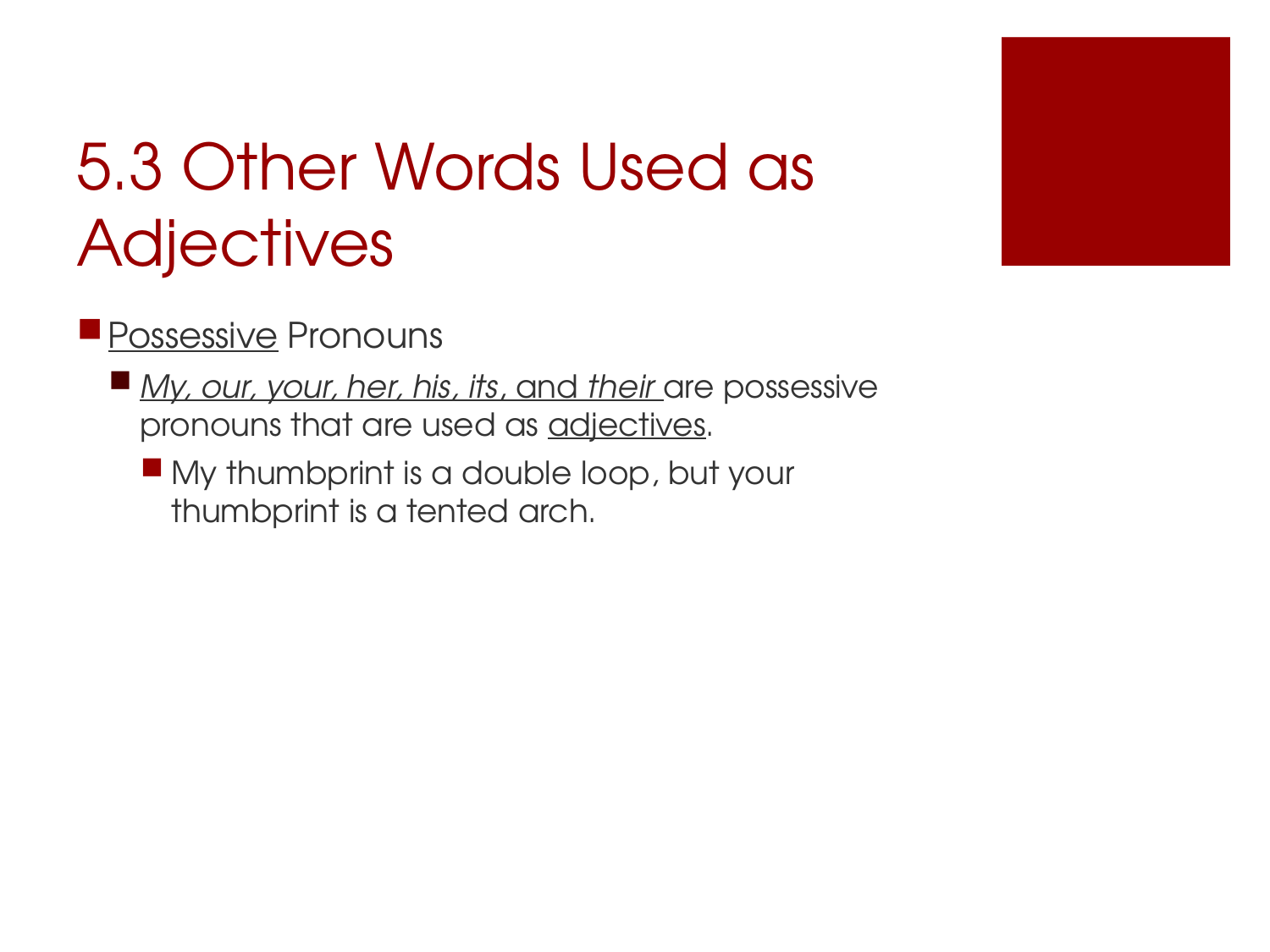

# 5.3 Other Words Used as Adjectives
Possessive Pronouns
My, our, your, her, his, its, and their are possessive pronouns that are used as adjectives.
My thumbprint is a double loop, but your thumbprint is a tented arch.